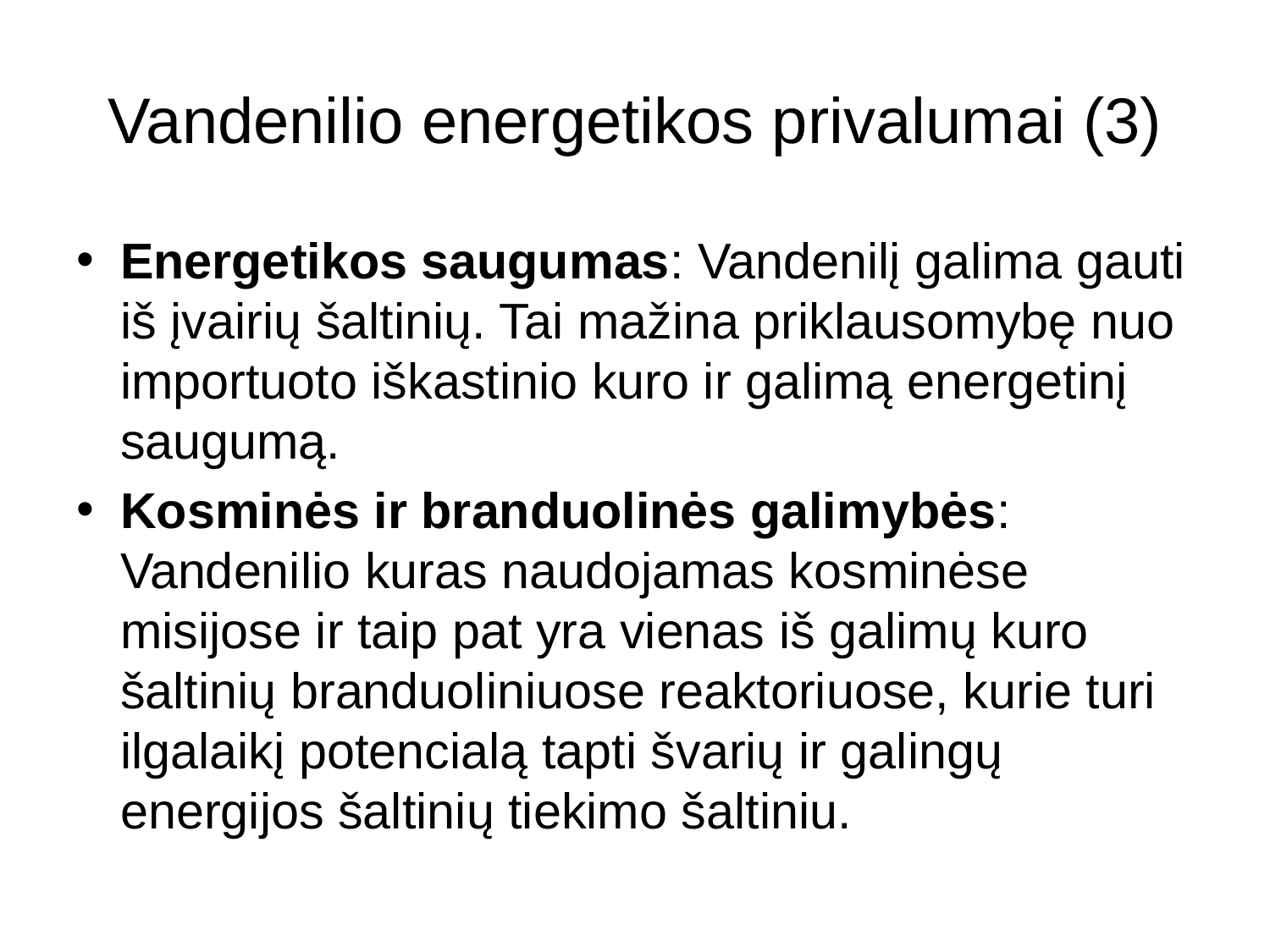

# Vandenilio energetikos privalumai (3)
Energetikos saugumas: Vandenilį galima gauti iš įvairių šaltinių. Tai mažina priklausomybę nuo importuoto iškastinio kuro ir galimą energetinį saugumą.
Kosminės ir branduolinės galimybės: Vandenilio kuras naudojamas kosminėse misijose ir taip pat yra vienas iš galimų kuro šaltinių branduoliniuose reaktoriuose, kurie turi ilgalaikį potencialą tapti švarių ir galingų energijos šaltinių tiekimo šaltiniu.